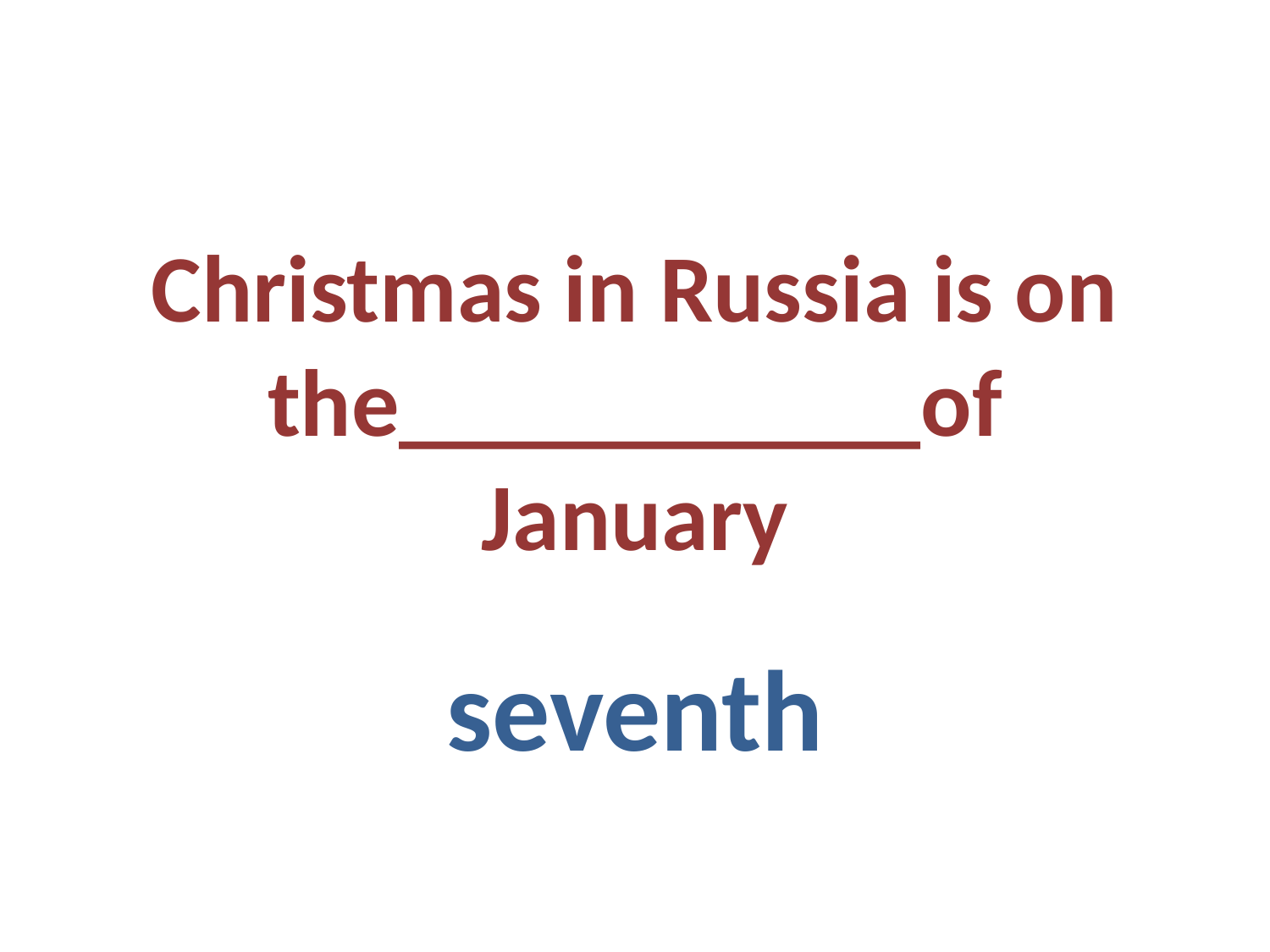

# Christmas in Russia is on the___________of January

seventh